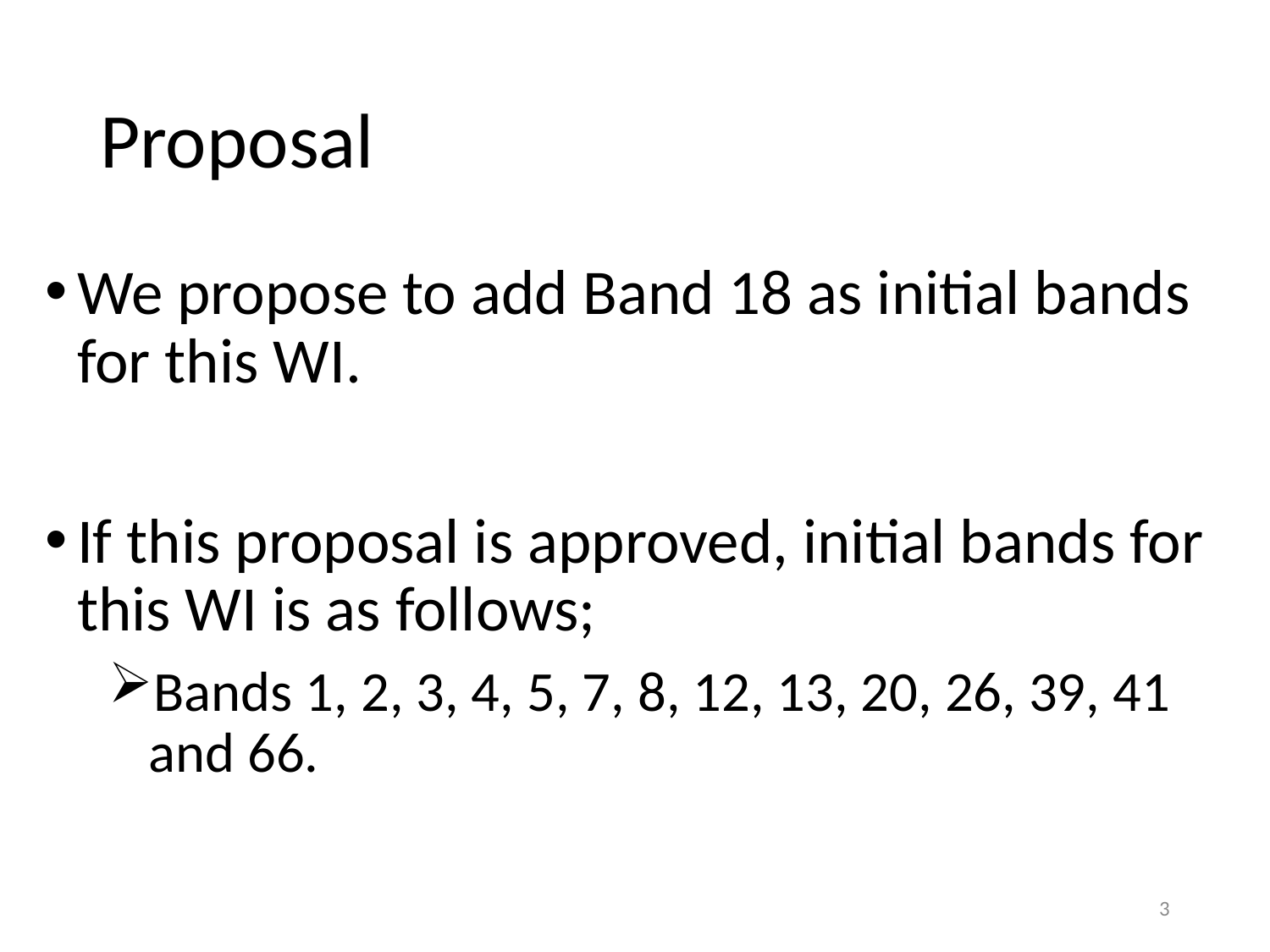

# Proposal
We propose to add Band 18 as initial bands for this WI.

If this proposal is approved, initial bands for this WI is as follows;
Bands 1, 2, 3, 4, 5, 7, 8, 12, 13, 20, 26, 39, 41 and 66.

3